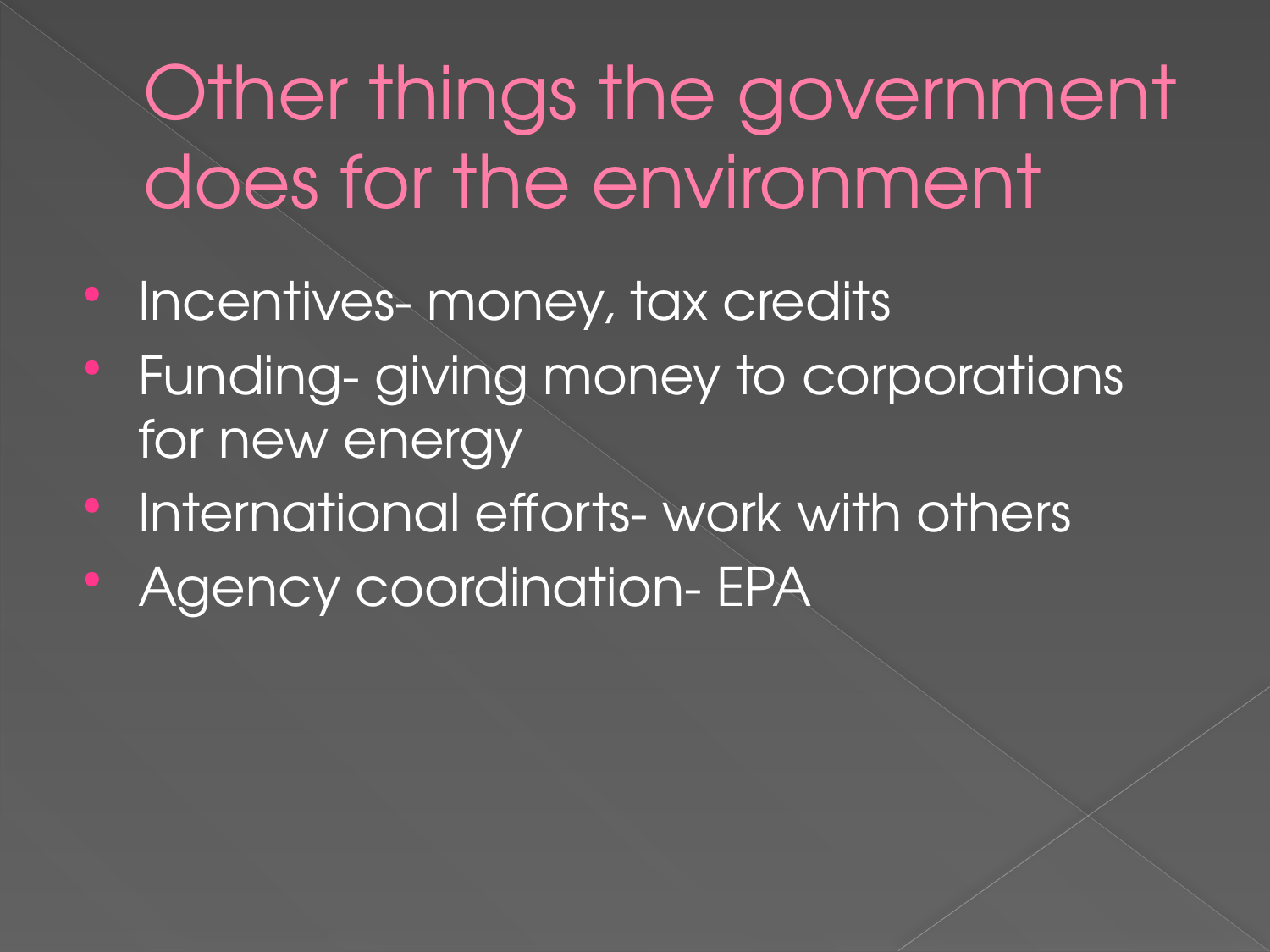

# Other things the government does for the environment
Incentives- money, tax credits
Funding- giving money to corporations for new energy
International efforts- work with others
Agency coordination- EPA